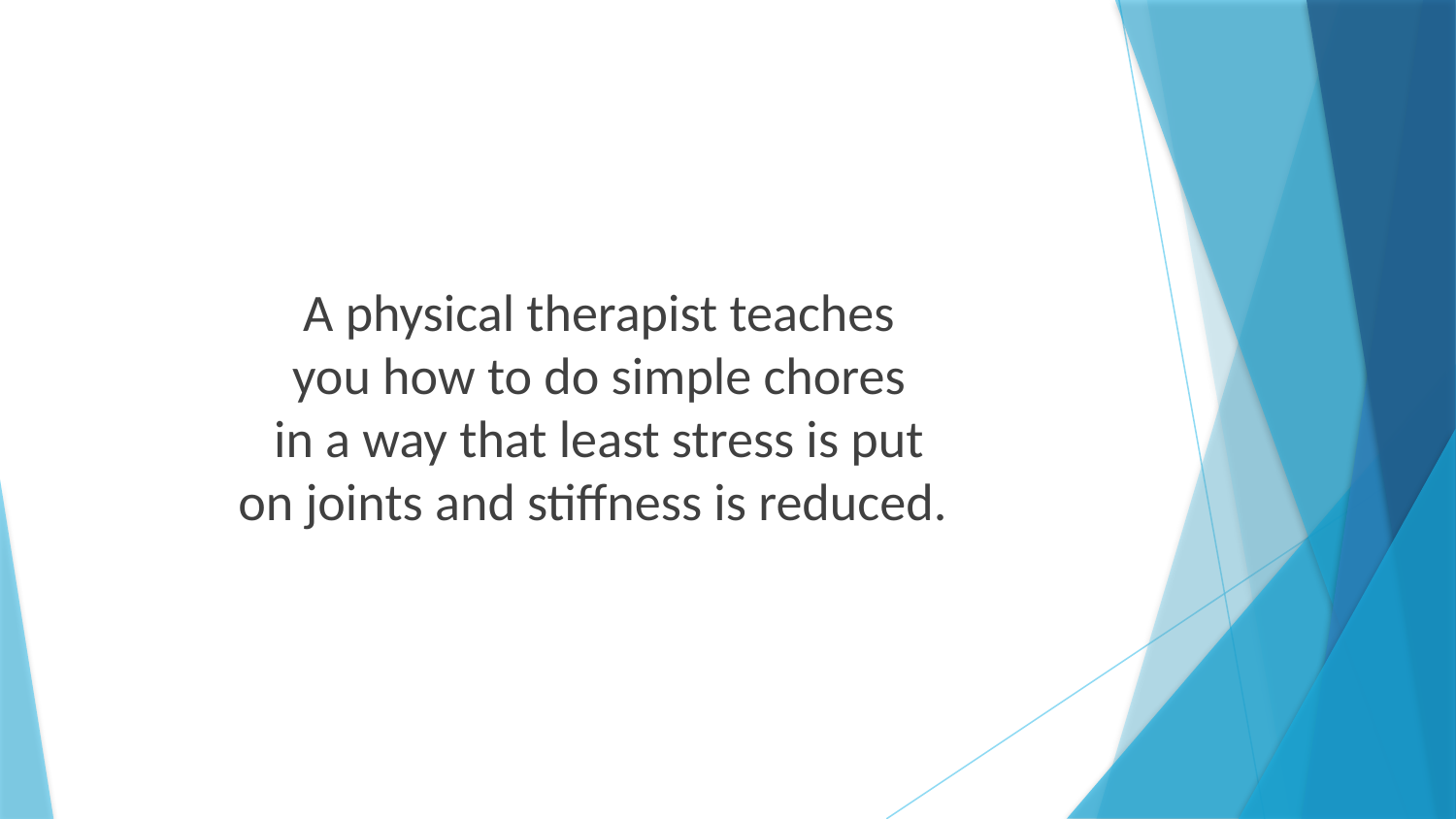

A physical therapist teaches
you how to do simple chores
in a way that least stress is put
on joints and stiffness is reduced.